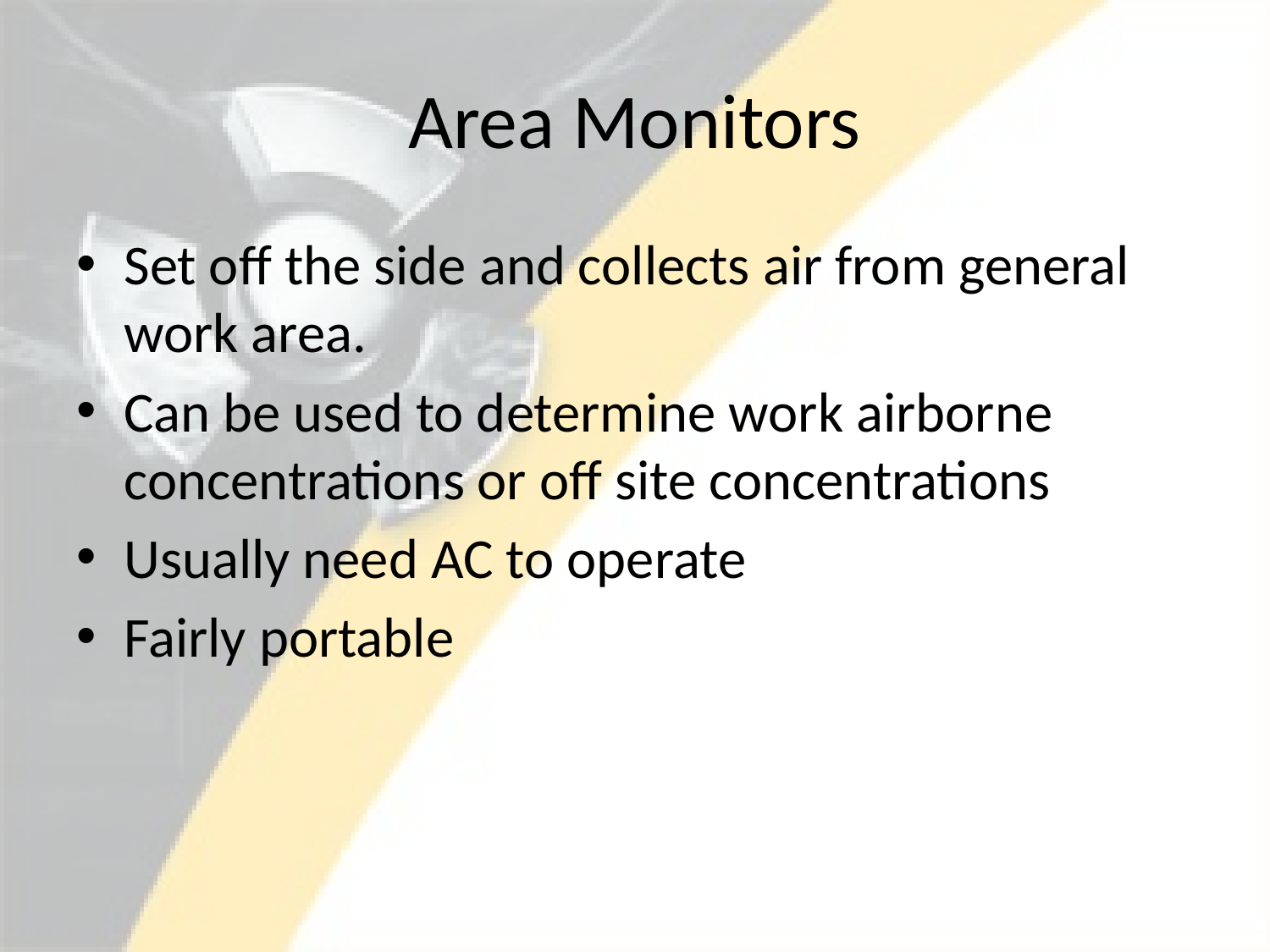

# Area Monitors
Set off the side and collects air from general work area.
Can be used to determine work airborne concentrations or off site concentrations
Usually need AC to operate
Fairly portable